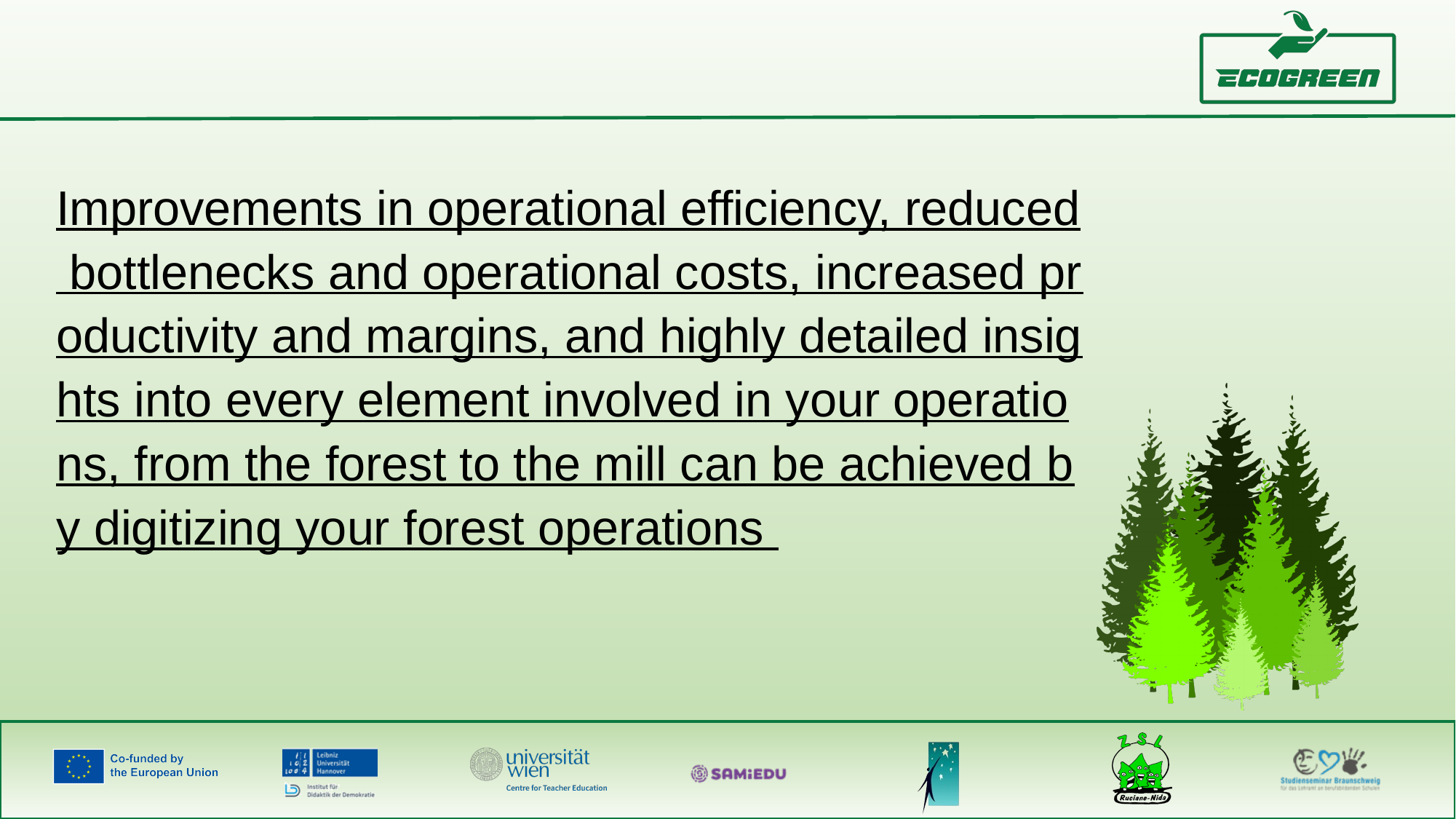

Improvements in operational efficiency, reduced bottlenecks and operational costs, increased productivity and margins, and highly detailed insights into every element involved in your operations, from the forest to the mill can be achieved by digitizing your forest operations